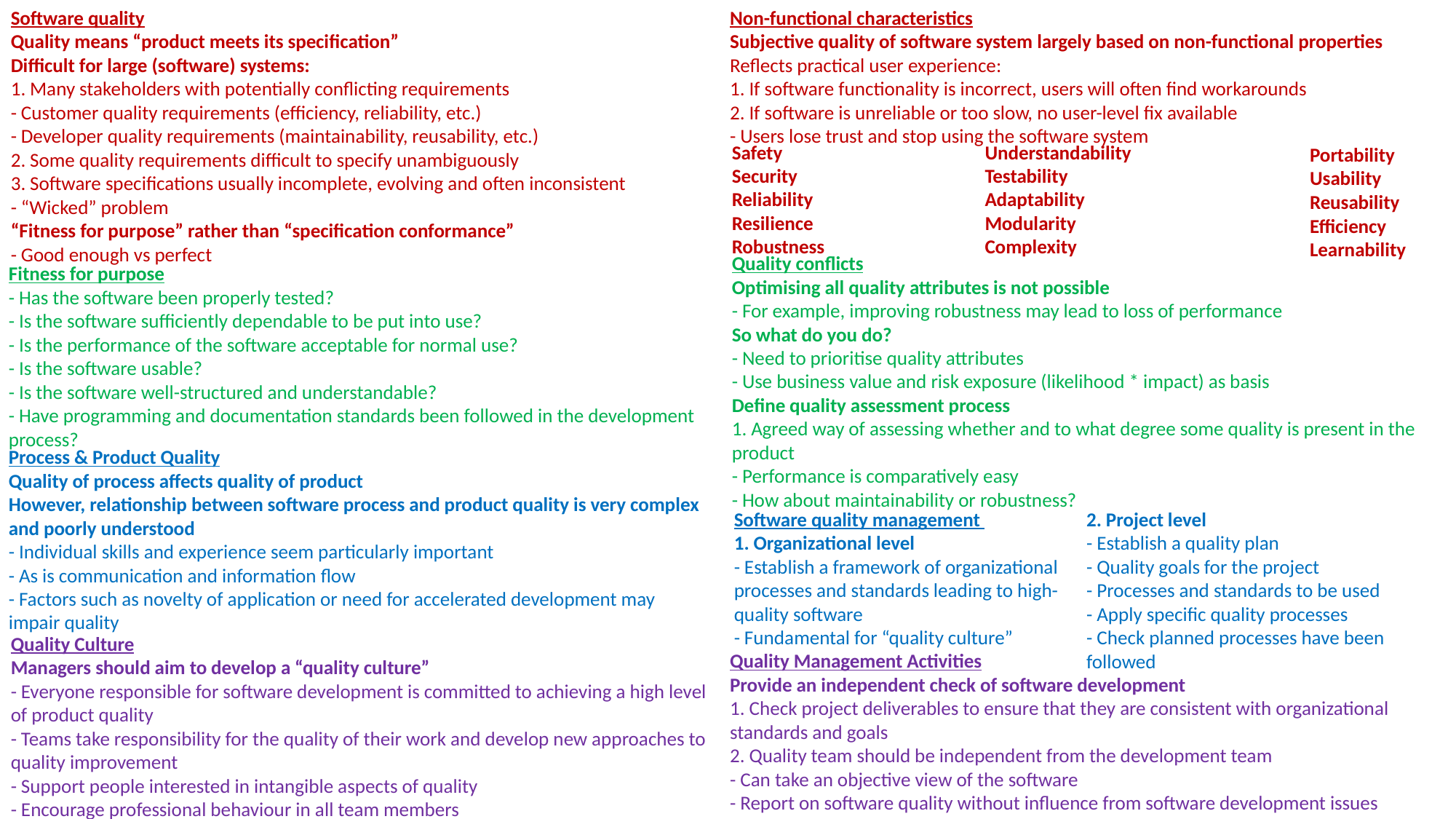

Software quality
Quality means “product meets its specification”
Difficult for large (software) systems:
1. Many stakeholders with potentially conflicting requirements
- Customer quality requirements (efficiency, reliability, etc.)
- Developer quality requirements (maintainability, reusability, etc.)
2. Some quality requirements difficult to specify unambiguously
3. Software specifications usually incomplete, evolving and often inconsistent
- “Wicked” problem
“Fitness for purpose” rather than “specification conformance”
- Good enough vs perfect
Non-functional characteristics
Subjective quality of software system largely based on non-functional properties
Reflects practical user experience:
1. If software functionality is incorrect, users will often find workarounds
2. If software is unreliable or too slow, no user-level fix available
- Users lose trust and stop using the software system
Understandability Testability
Adaptability
Modularity
Complexity
Safety
Security
Reliability
Resilience
Robustness
Portability Usability
Reusability
Efficiency
Learnability
Quality conflicts
Optimising all quality attributes is not possible
- For example, improving robustness may lead to loss of performance
So what do you do?
- Need to prioritise quality attributes
- Use business value and risk exposure (likelihood * impact) as basis
Define quality assessment process
1. Agreed way of assessing whether and to what degree some quality is present in the product
- Performance is comparatively easy
- How about maintainability or robustness?
Fitness for purpose
- Has the software been properly tested?
- Is the software sufficiently dependable to be put into use?
- Is the performance of the software acceptable for normal use?
- Is the software usable?
- Is the software well-structured and understandable?
- Have programming and documentation standards been followed in the development process?
Process & Product Quality
Quality of process affects quality of product
However, relationship between software process and product quality is very complex and poorly understood
- Individual skills and experience seem particularly important
- As is communication and information flow
- Factors such as novelty of application or need for accelerated development may impair quality
Software quality management
1. Organizational level
- Establish a framework of organizational processes and standards leading to high-quality software
- Fundamental for “quality culture”
2. Project level
- Establish a quality plan
- Quality goals for the project
- Processes and standards to be used
- Apply specific quality processes
- Check planned processes have been followed
Quality Culture
Managers should aim to develop a “quality culture”
- Everyone responsible for software development is committed to achieving a high level of product quality
- Teams take responsibility for the quality of their work and develop new approaches to quality improvement
- Support people interested in intangible aspects of quality
- Encourage professional behaviour in all team members
Quality Management Activities
Provide an independent check of software development
1. Check project deliverables to ensure that they are consistent with organizational standards and goals
2. Quality team should be independent from the development team
- Can take an objective view of the software
- Report on software quality without influence from software development issues